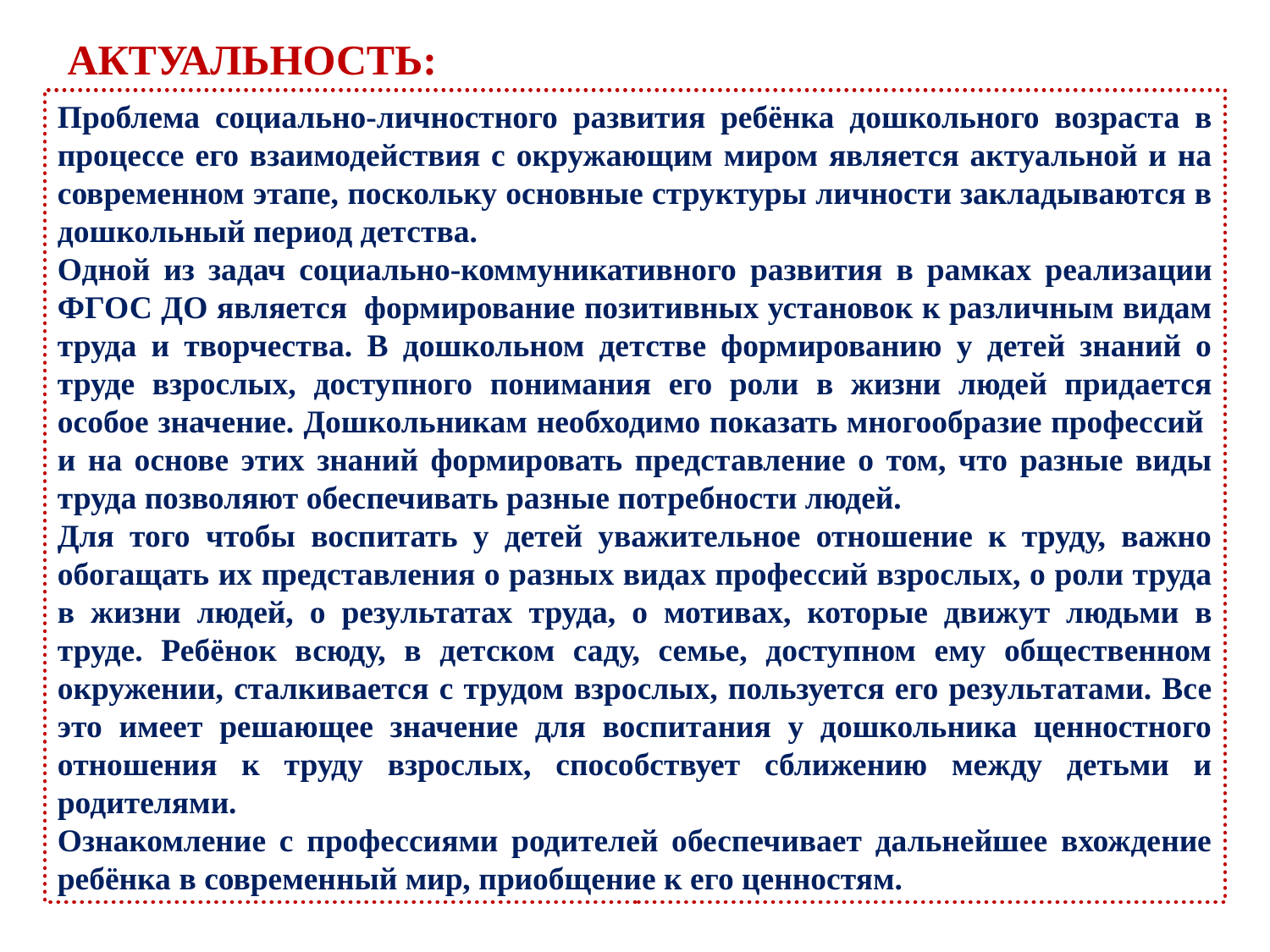

АКТУАЛЬНОСТЬ:
Проблема социально-личностного развития ребёнка дошкольного возраста в процессе его взаимодействия с окружающим миром является актуальной и на современном этапе, поскольку основные структуры личности закладываются в дошкольный период детства.
Одной из задач социально-коммуникативного развития в рамках реализации ФГОС ДО является  формирование позитивных установок к различным видам труда и творчества. В дошкольном детстве формированию у детей знаний о труде взрослых, доступного понимания его роли в жизни людей придается особое значение. Дошкольникам необходимо показать многообразие профессий  и на основе этих знаний формировать представление о том, что разные виды труда позволяют обеспечивать разные потребности людей.
Для того чтобы воспитать у детей уважительное отношение к труду, важно обогащать их представления о разных видах профессий взрослых, о роли труда в жизни людей, о результатах труда, о мотивах, которые движут людьми в труде. Ребёнок всюду, в детском саду, семье, доступном ему общественном окружении, сталкивается с трудом взрослых, пользуется его результатами. Все это имеет решающее значение для воспитания у дошкольника ценностного отношения к труду взрослых, способствует сближению между детьми и родителями.
Ознакомление с профессиями родителей обеспечивает дальнейшее вхождение ребёнка в современный мир, приобщение к его ценностям.